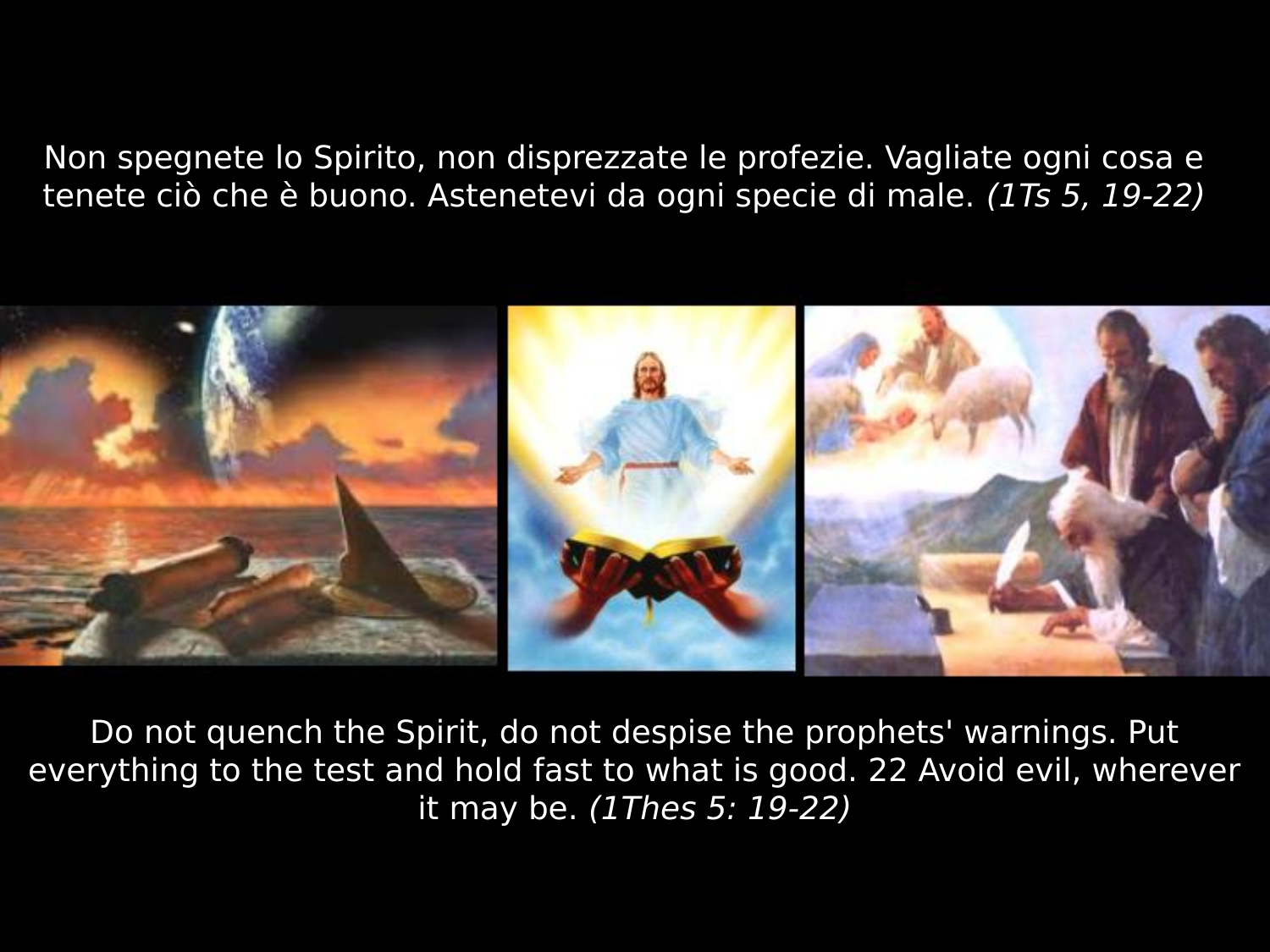

# Non spegnete lo Spirito, non disprezzate le profezie. Vagliate ogni cosa e tenete ciò che è buono. Astenetevi da ogni specie di male. (1Ts 5, 19-22)
Do not quench the Spirit, do not despise the prophets' warnings. Put everything to the test and hold fast to what is good. 22 Avoid evil, wherever it may be. (1Thes 5: 19-22)